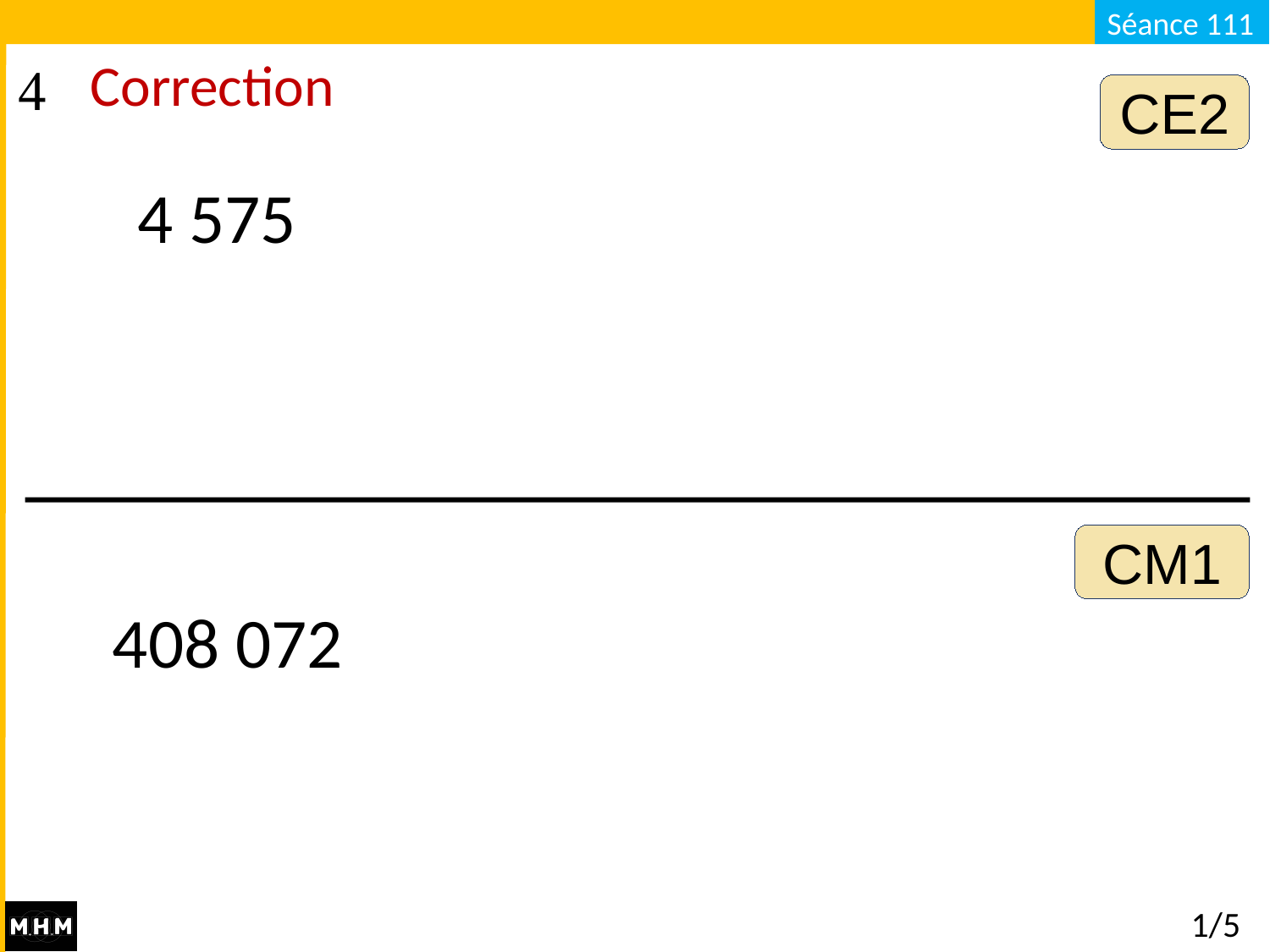

Correction
CE2
4 575

CM1
408 072

# 1/5